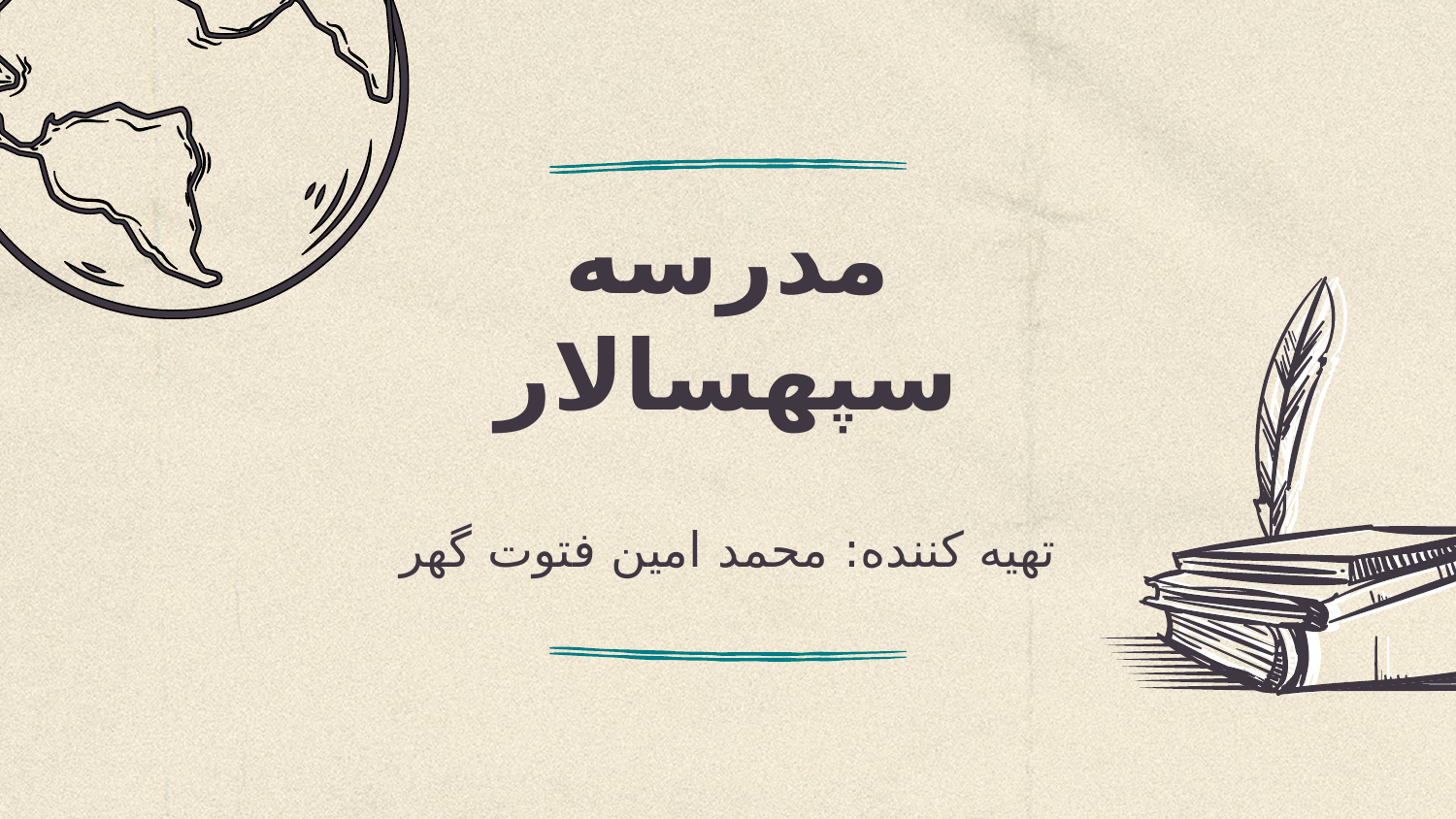

# مدرسه سپهسالار

تهیه کننده: محمد امین فتوت گهر